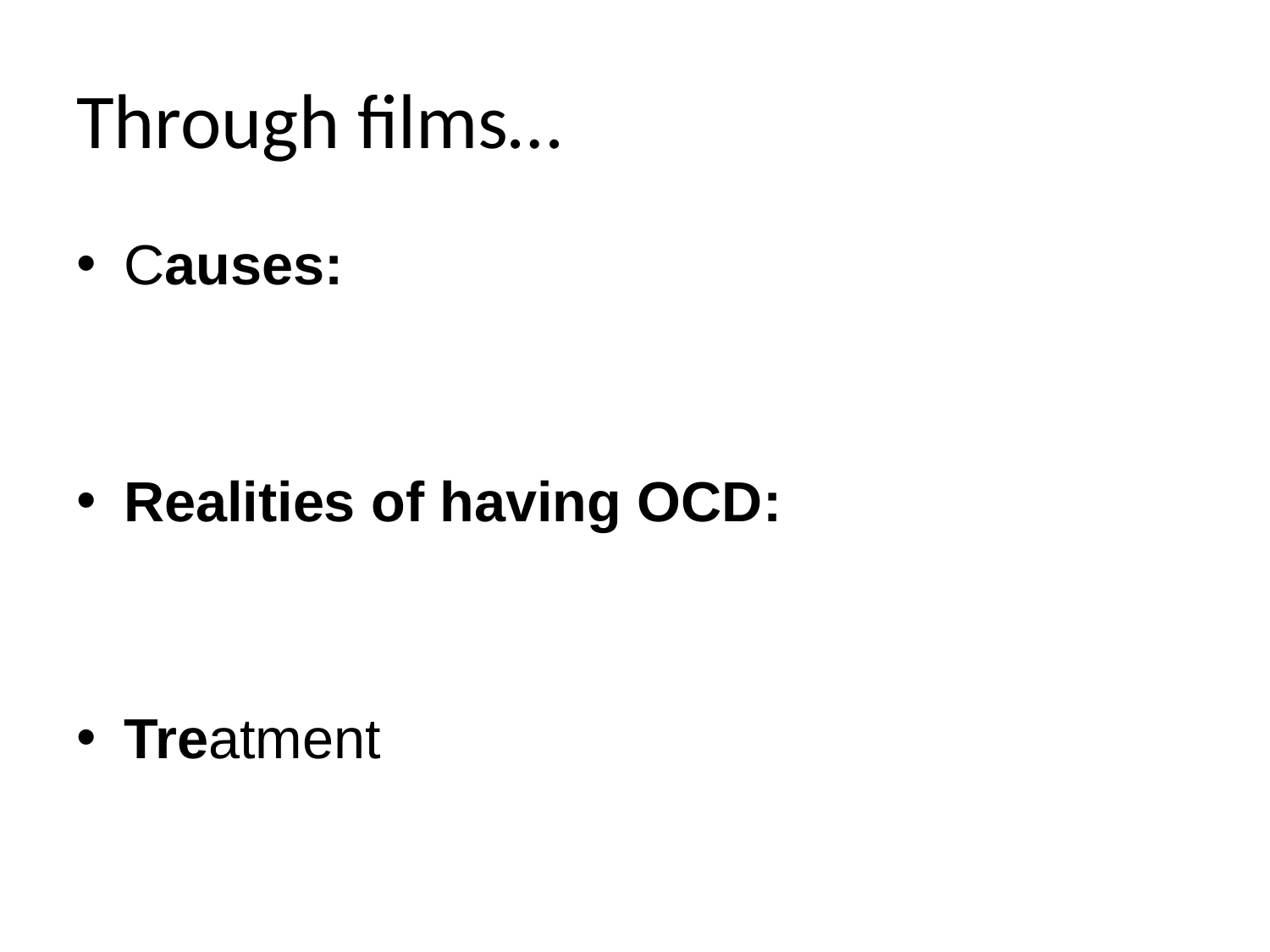

# Through films…
Causes:

Realities of having OCD:

Treatment